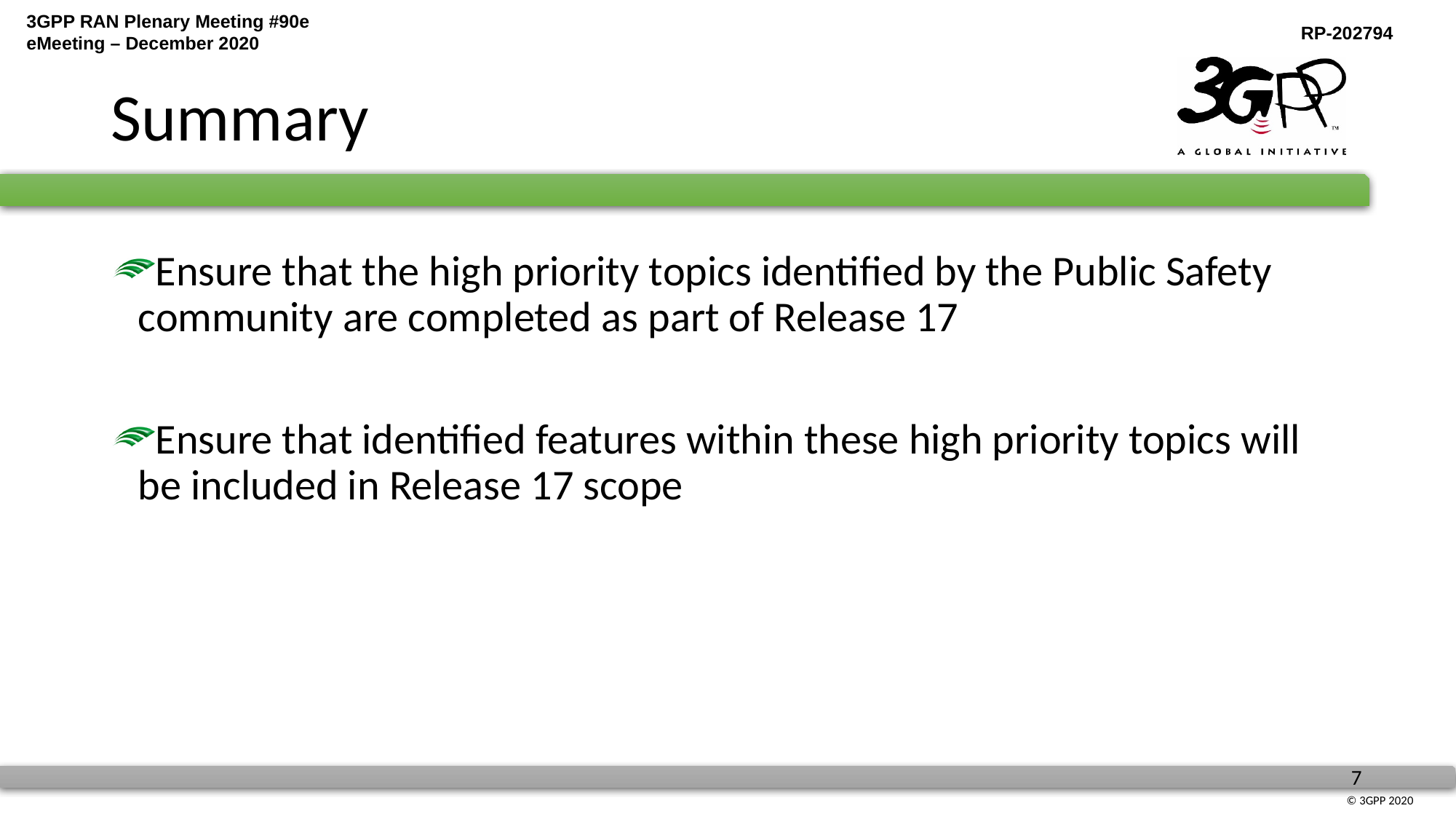

# Summary
Ensure that the high priority topics identified by the Public Safety community are completed as part of Release 17

Ensure that identified features within these high priority topics will be included in Release 17 scope